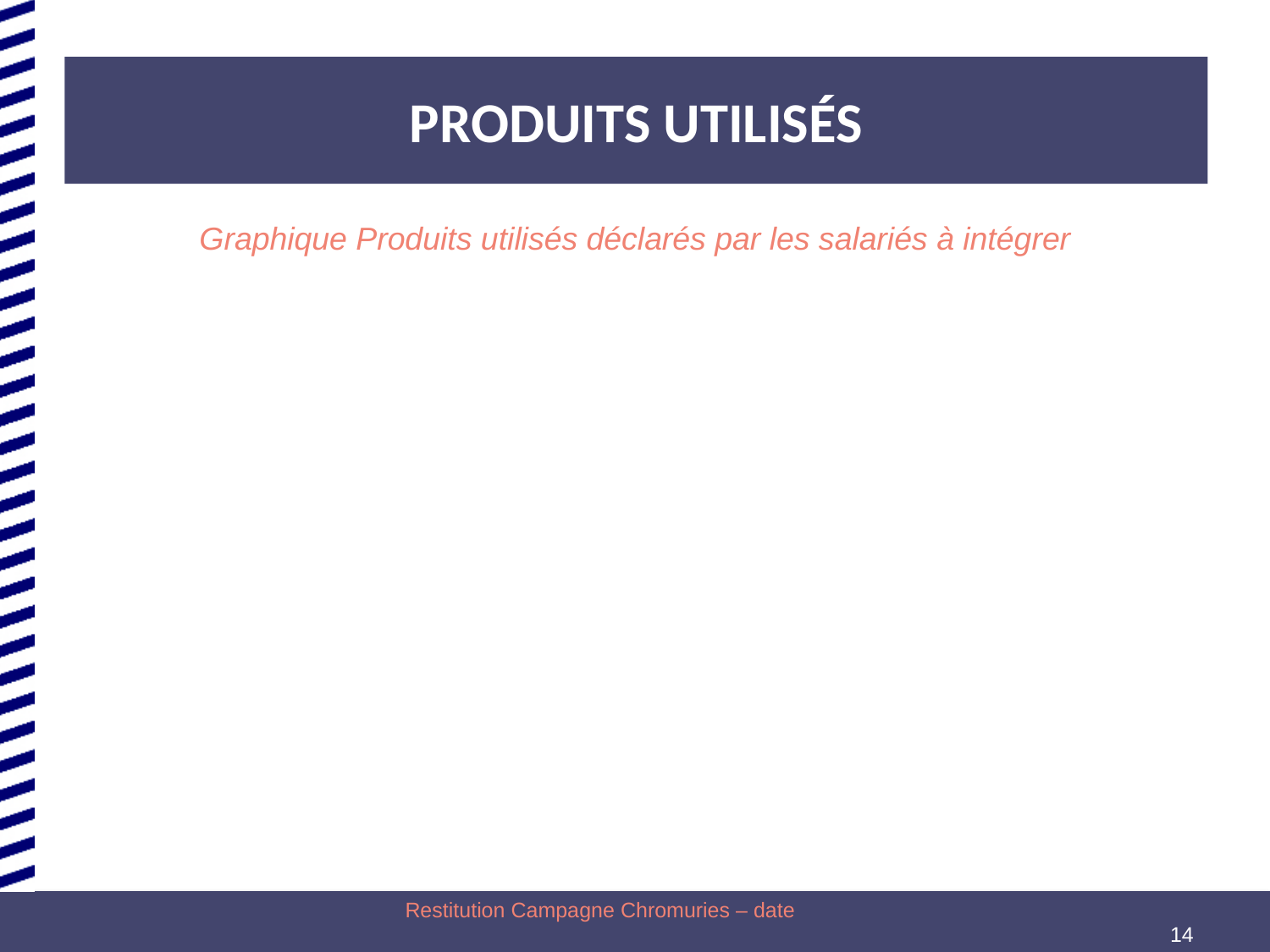

# PRODUITS Utilisés
Graphique Produits utilisés déclarés par les salariés à intégrer

Restitution Campagne Chromuries – date
14